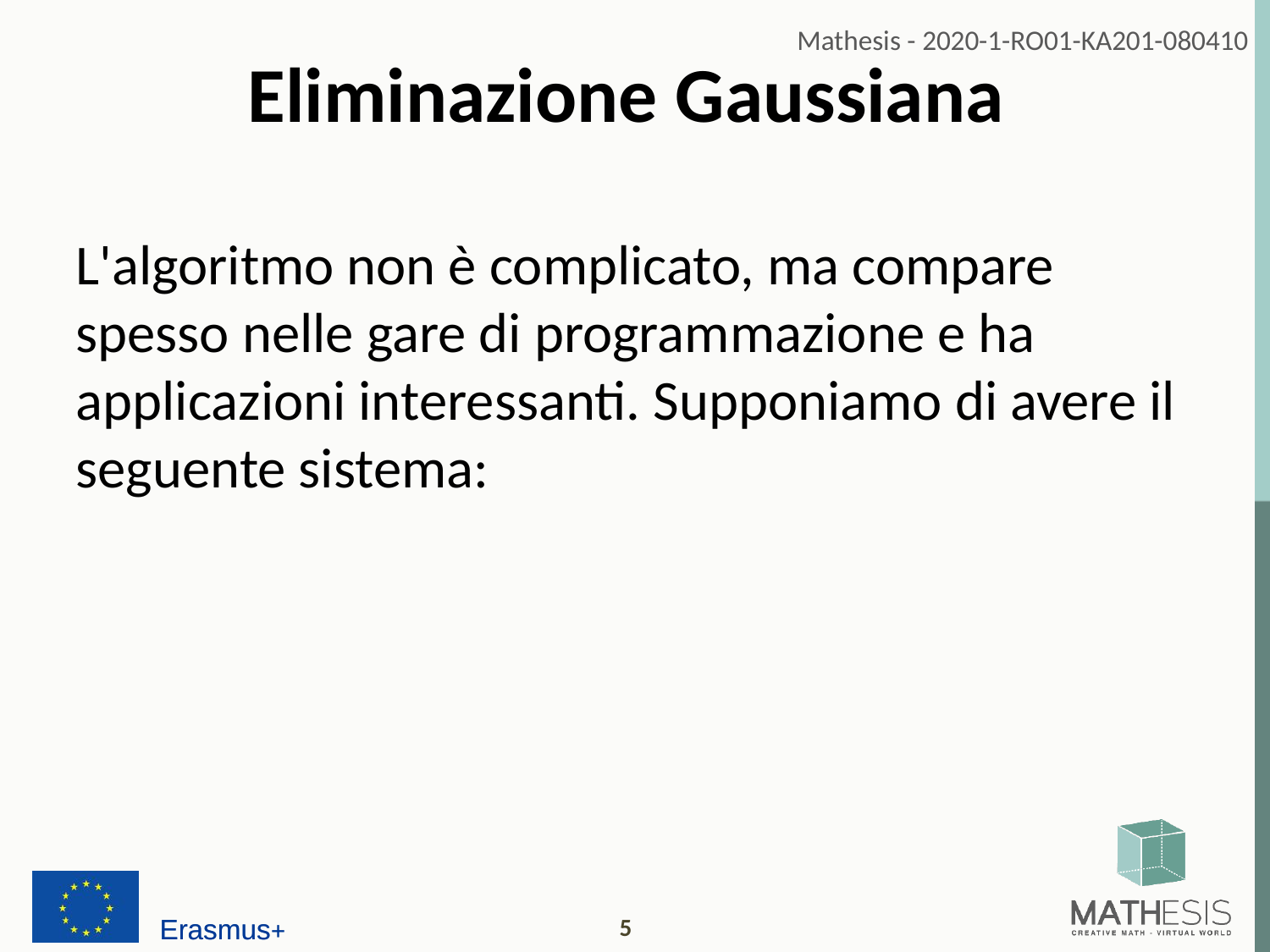

# Eliminazione Gaussiana
L'algoritmo non è complicato, ma compare spesso nelle gare di programmazione e ha applicazioni interessanti. Supponiamo di avere il seguente sistema: